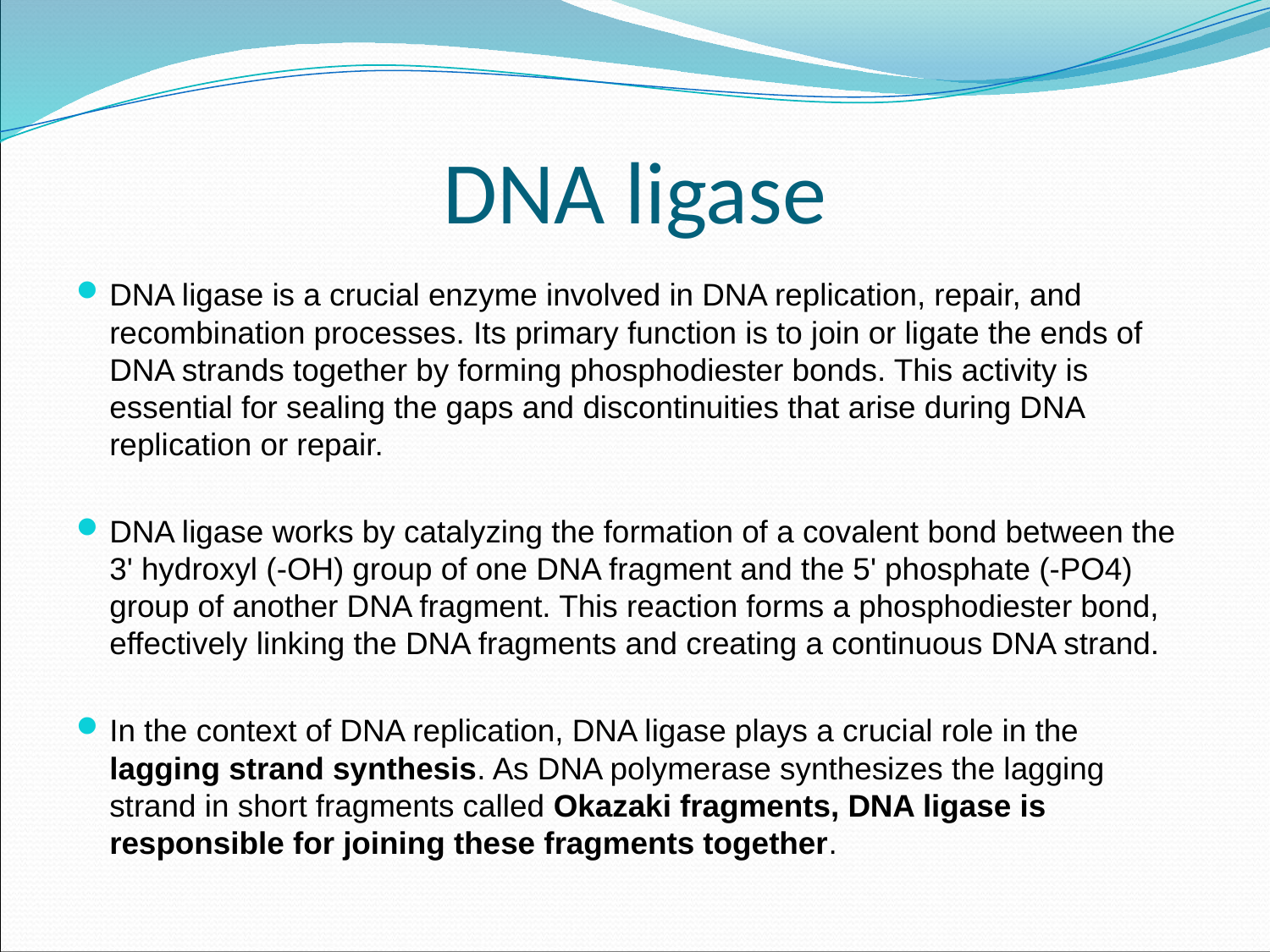

# DNA ligase
DNA ligase is a crucial enzyme involved in DNA replication, repair, and recombination processes. Its primary function is to join or ligate the ends of DNA strands together by forming phosphodiester bonds. This activity is essential for sealing the gaps and discontinuities that arise during DNA replication or repair.

DNA ligase works by catalyzing the formation of a covalent bond between the 3' hydroxyl (-OH) group of one DNA fragment and the 5' phosphate (-PO4) group of another DNA fragment. This reaction forms a phosphodiester bond, effectively linking the DNA fragments and creating a continuous DNA strand.

In the context of DNA replication, DNA ligase plays a crucial role in the lagging strand synthesis. As DNA polymerase synthesizes the lagging strand in short fragments called Okazaki fragments, DNA ligase is responsible for joining these fragments together.